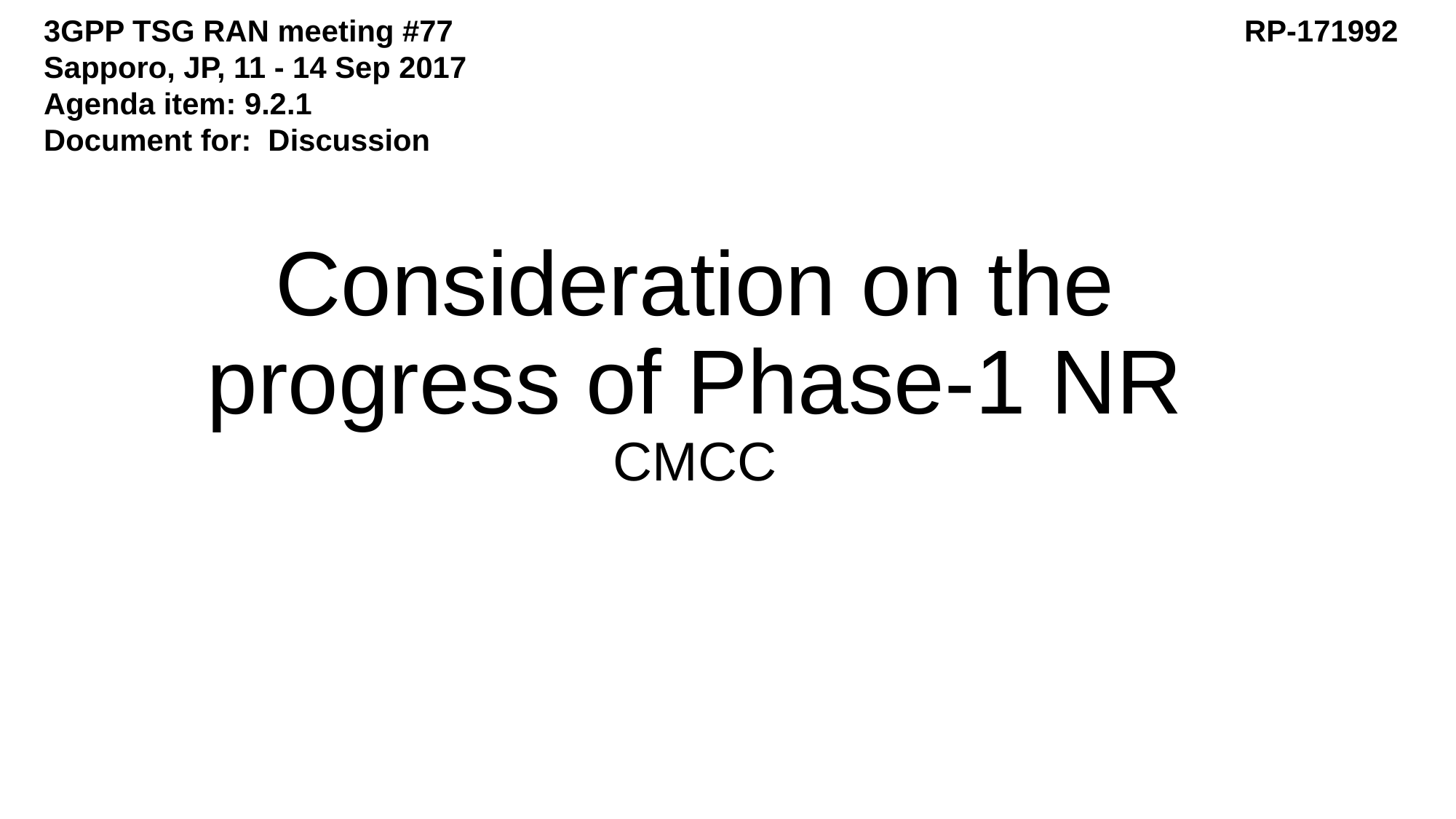

3GPP TSG RAN meeting #77								RP-171992
Sapporo, JP, 11 - 14 Sep 2017
Agenda item: 9.2.1
Document for:  Discussion
# Consideration on the progress of Phase-1 NR CMCC